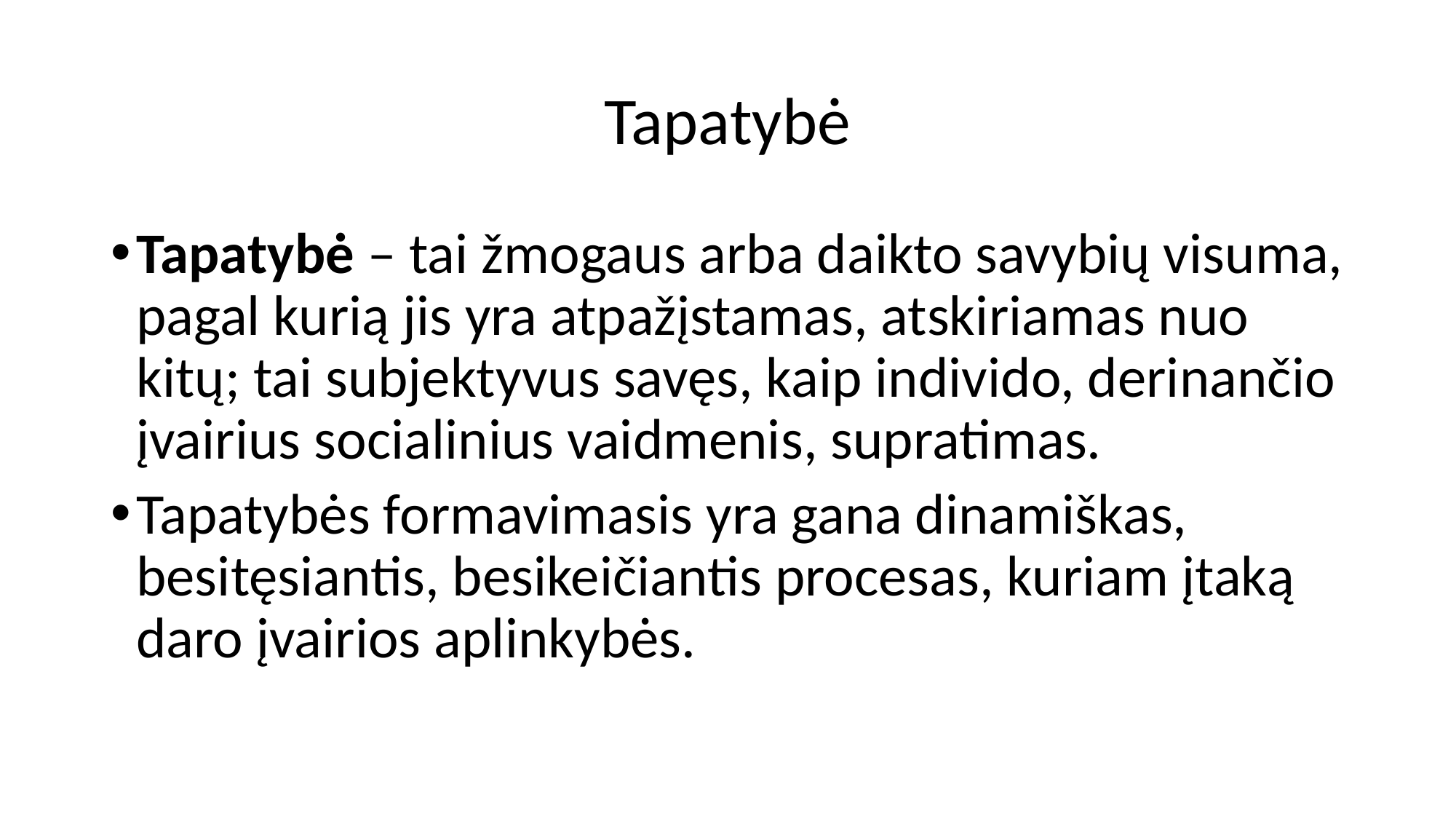

# Tapatybė
Tapatybė – tai žmogaus arba daikto savybių visuma, pagal kurią jis yra atpažįstamas, atskiriamas nuo kitų; tai subjektyvus savęs, kaip individo, derinančio įvairius socialinius vaidmenis, supratimas.
Tapatybės formavimasis yra gana dinamiškas, besitęsiantis, besikeičiantis procesas, kuriam įtaką daro įvairios aplinkybės.